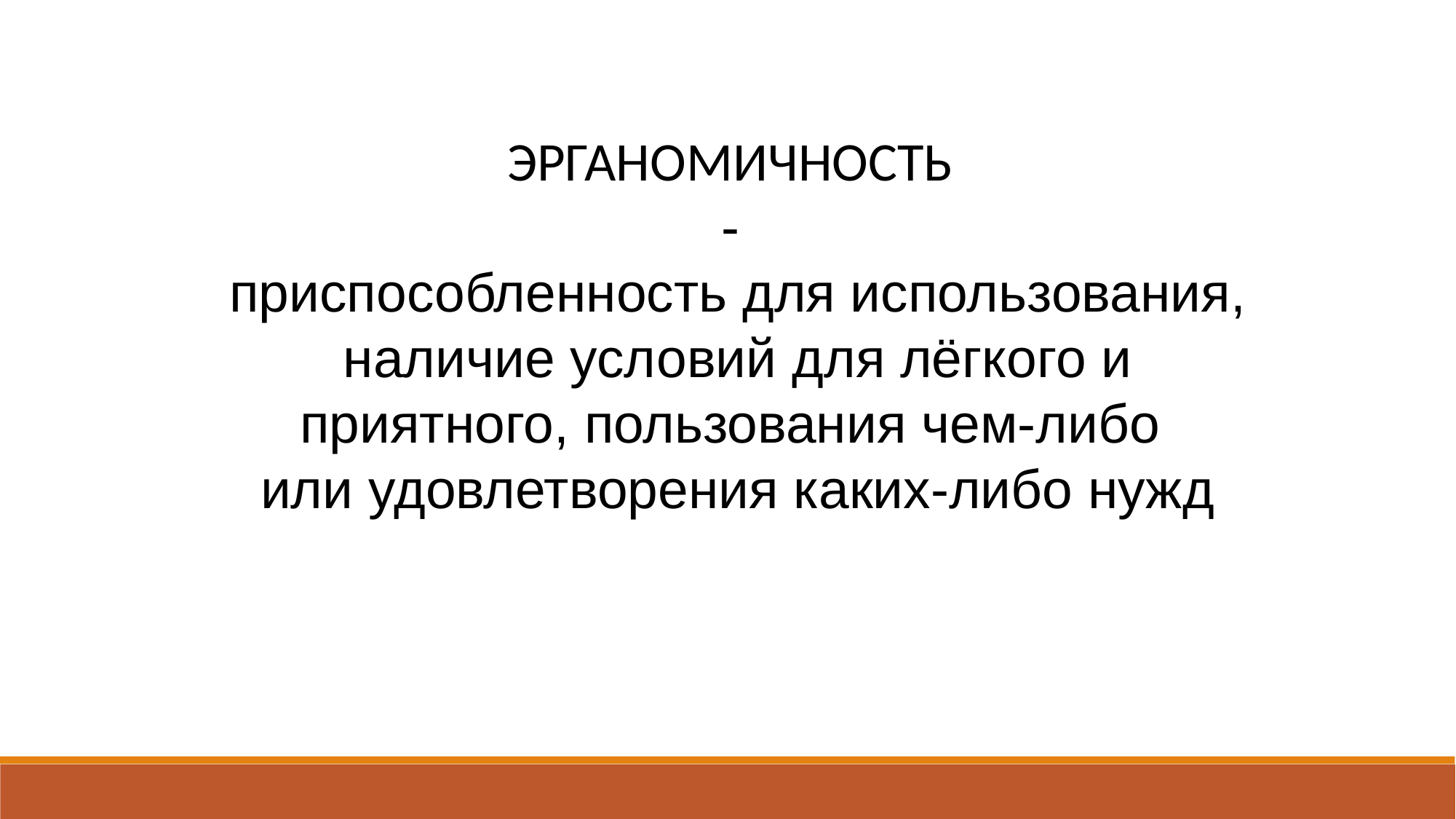

ЭРГАНОМИЧНОСТЬ
-
приспособленность для использования, наличие условий для лёгкого и приятного, пользования чем-либо
или удовлетворения каких-либо нужд